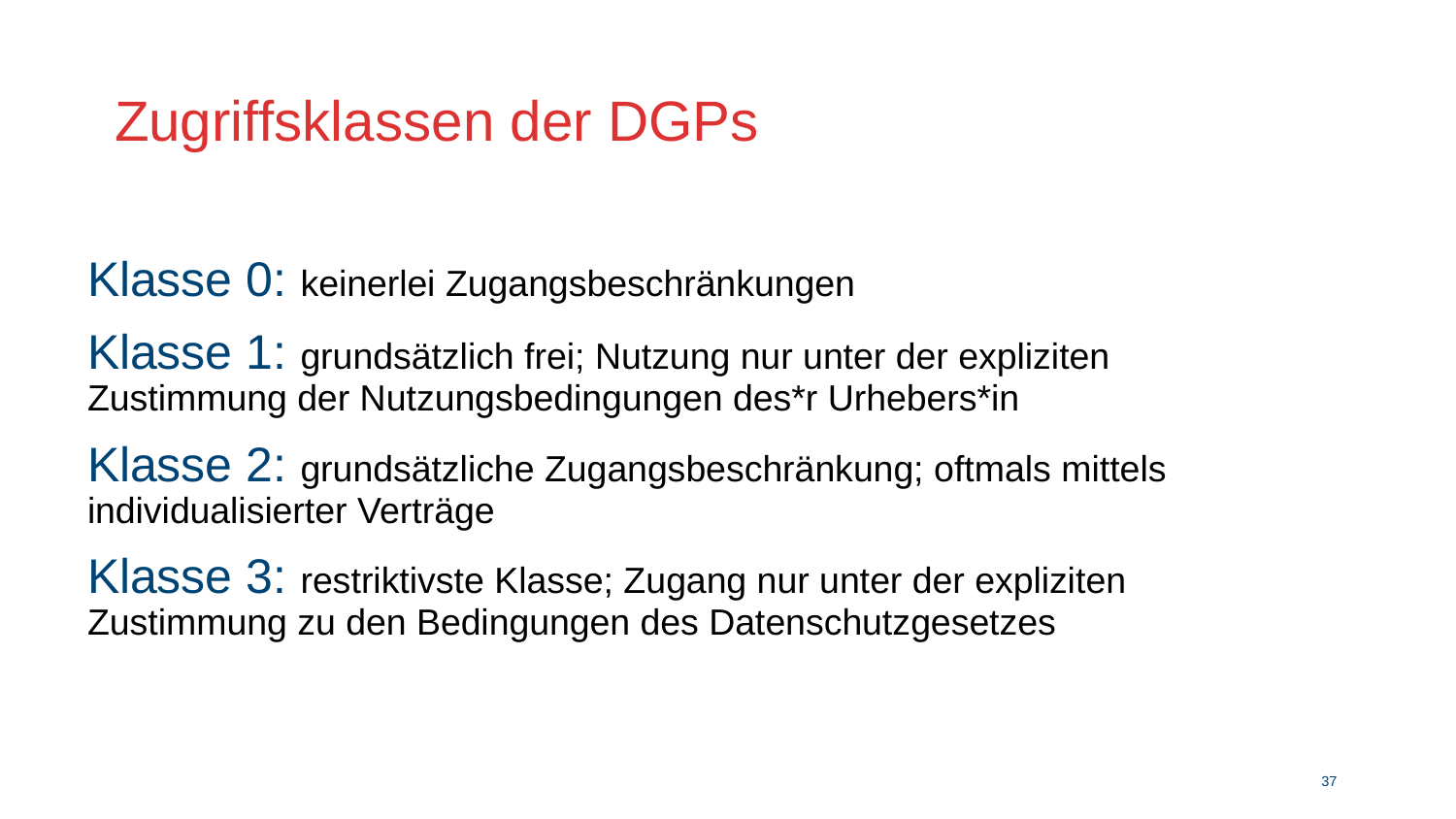

# Zugriffsklassen der DGPs
Klasse 0: keinerlei Zugangsbeschränkungen
Klasse 1: grundsätzlich frei; Nutzung nur unter der expliziten Zustimmung der Nutzungsbedingungen des*r Urhebers*in
Klasse 2: grundsätzliche Zugangsbeschränkung; oftmals mittels individualisierter Verträge
Klasse 3: restriktivste Klasse; Zugang nur unter der expliziten Zustimmung zu den Bedingungen des Datenschutzgesetzes
37